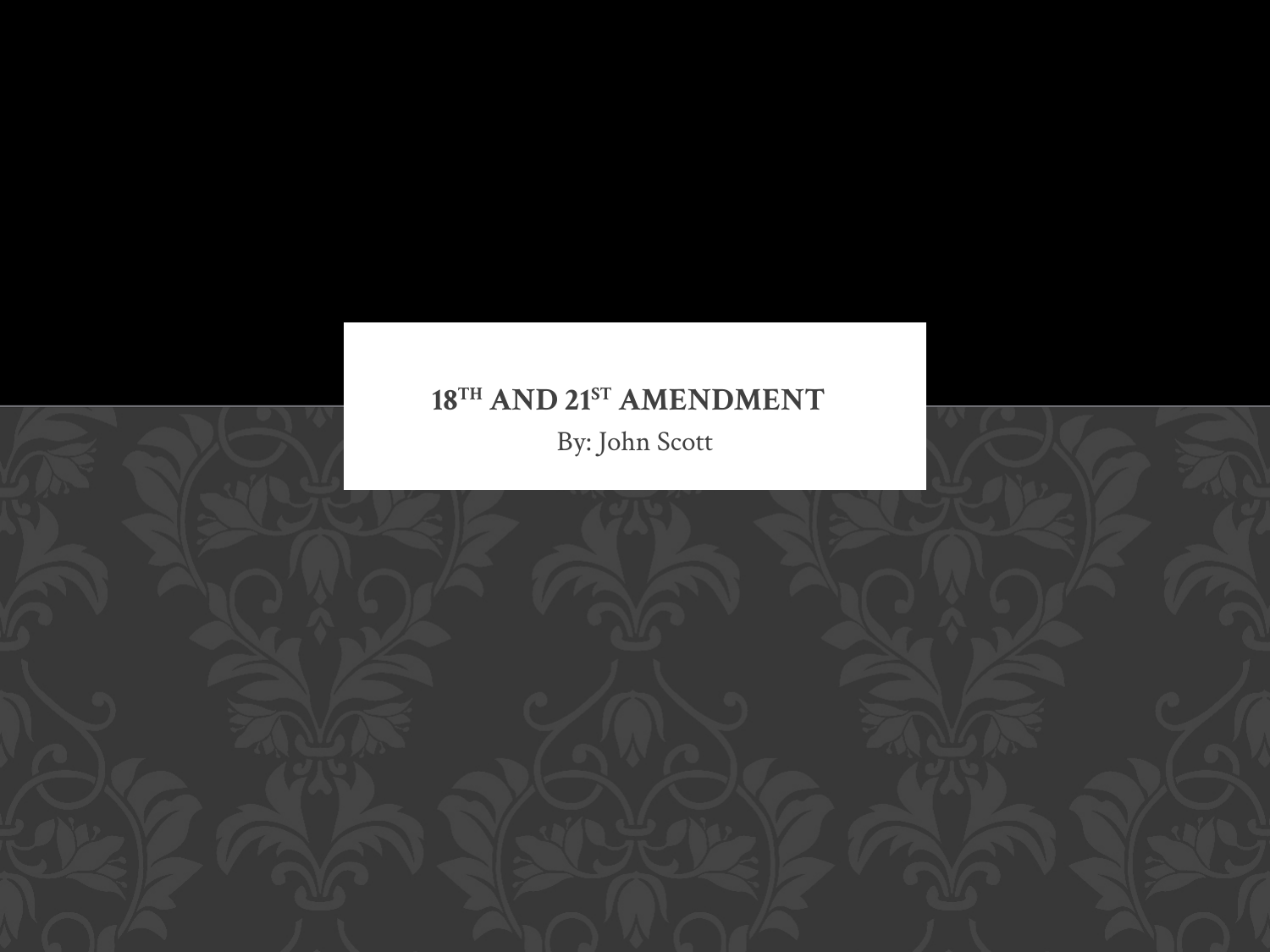

# 18th and 21st Amendment
By: John Scott